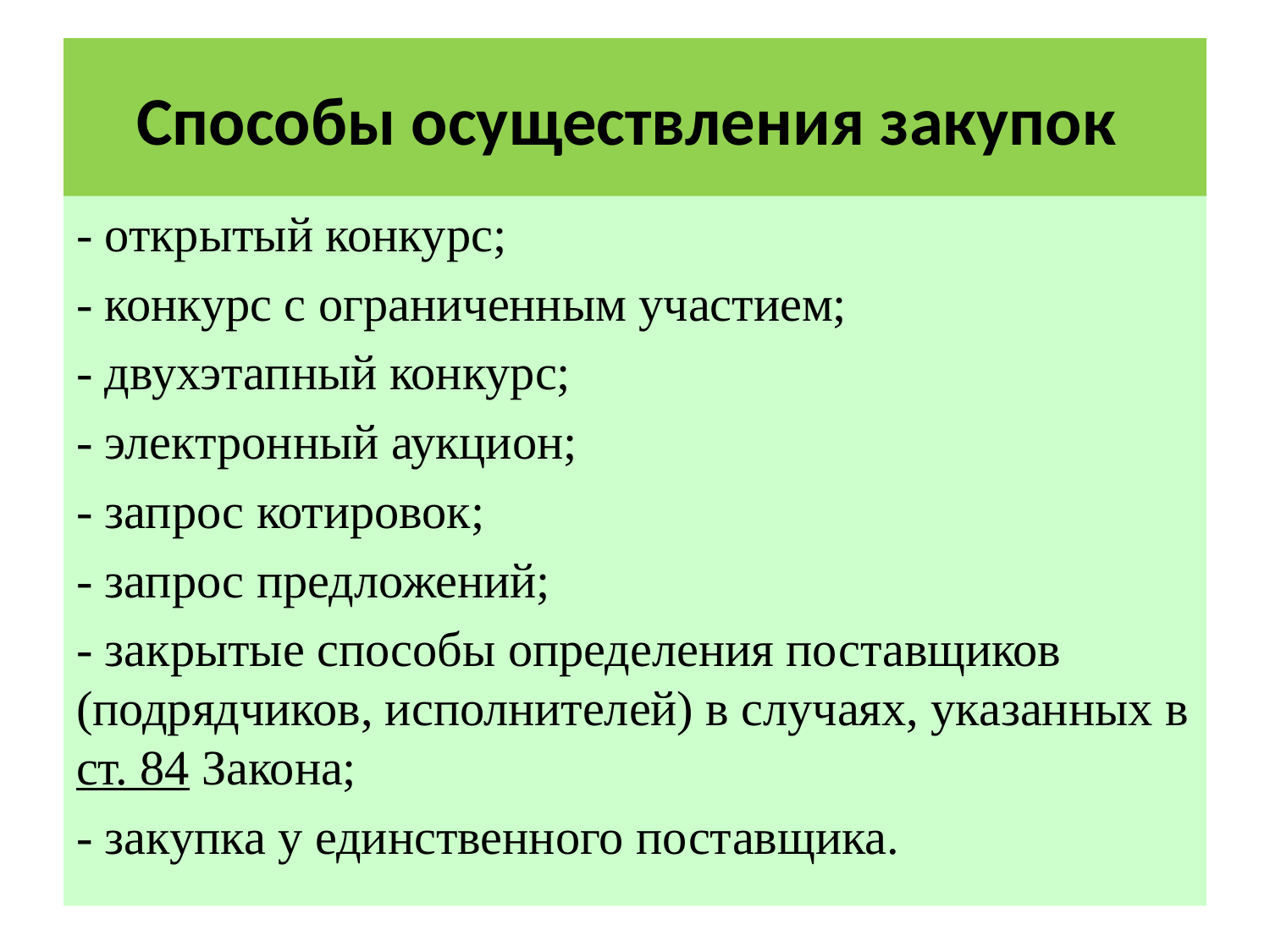

# Способы осуществления закупок
- открытый конкурс;
- конкурс с ограниченным участием;
- двухэтапный конкурс;
- электронный аукцион;
- запрос котировок;
- запрос предложений;
- закрытые способы определения поставщиков (подрядчиков, исполнителей) в случаях, указанных в ст. 84 Закона;
- закупка у единственного поставщика.